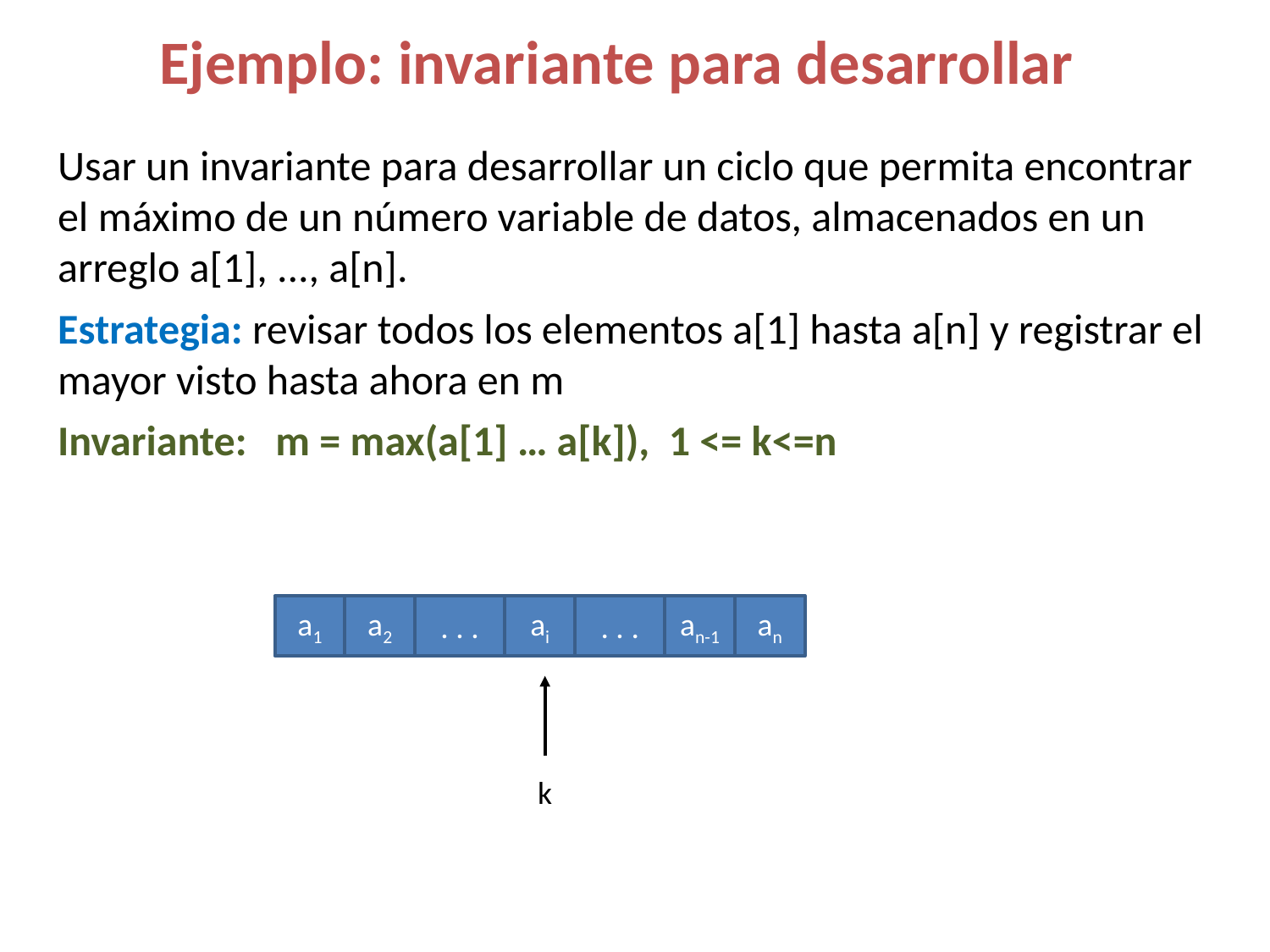

# Ejemplo: invariante para desarrollar
Usar un invariante para desarrollar un ciclo que permita encontrar el máximo de un número variable de datos, almacenados en un arreglo a[1], ..., a[n].
Estrategia: revisar todos los elementos a[1] hasta a[n] y registrar el mayor visto hasta ahora en m
Invariante:   m = max(a[1] … a[k]),  1 <= k<=n

a1
a2
. . .
ai
. . .
an-1
an
k